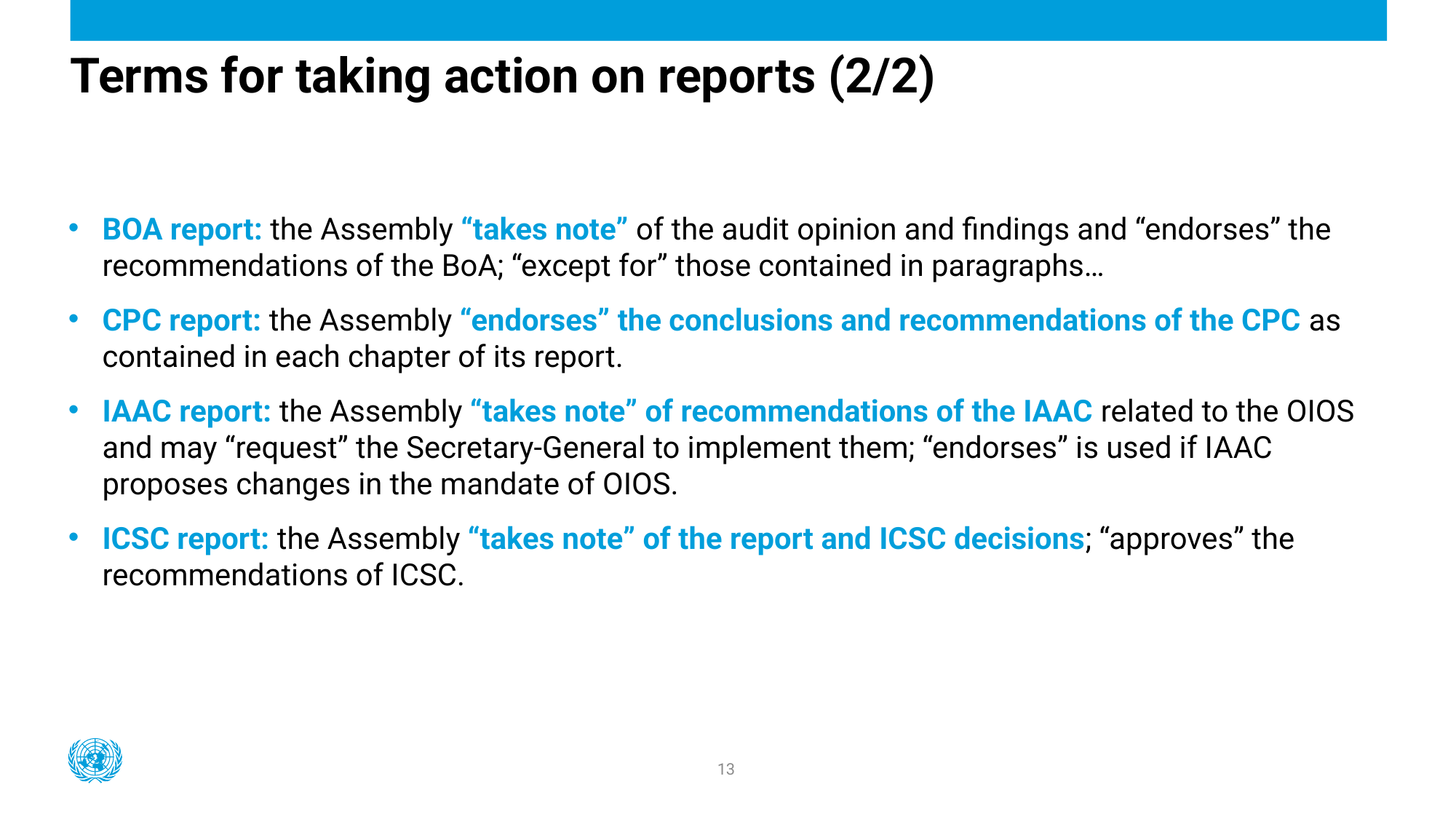

# Terms for taking action on reports (2/2)
BOA report: the Assembly “takes note” of the audit opinion and findings and “endorses” the recommendations of the BoA; “except for” those contained in paragraphs…
CPC report: the Assembly “endorses” the conclusions and recommendations of the CPC as contained in each chapter of its report.
IAAC report: the Assembly “takes note” of recommendations of the IAAC related to the OIOS and may “request” the Secretary-General to implement them; “endorses” is used if IAAC proposes changes in the mandate of OIOS.
ICSC report: the Assembly “takes note” of the report and ICSC decisions; “approves” the recommendations of ICSC.
13